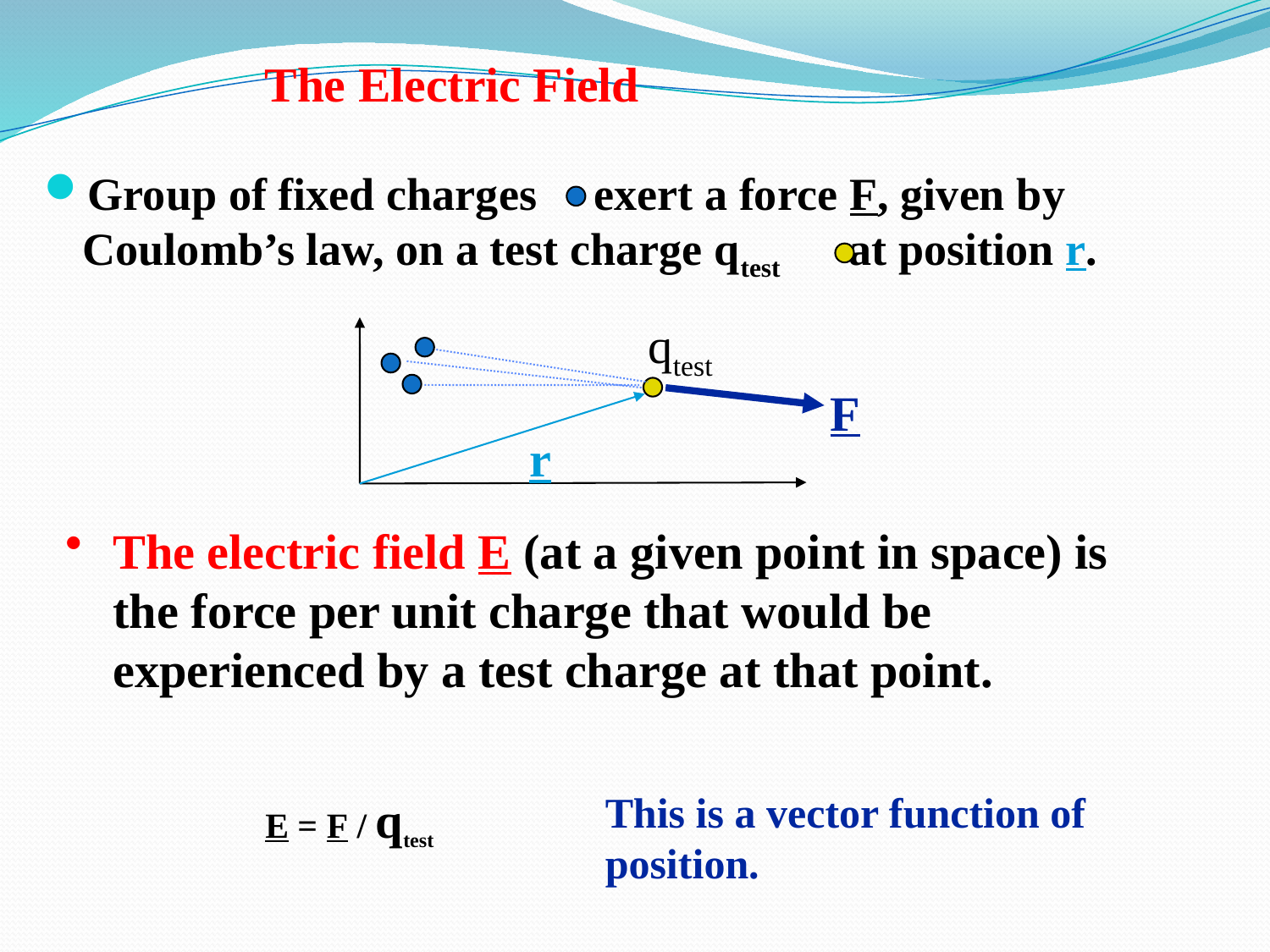

# The Electric Field
Group of fixed charges     exert a force F, given by Coulomb’s law, on a test charge qtest      at position r.

qtest

F

r

The electric field E (at a given point in space) is the force per unit charge that would be experienced by a test charge at that point.
This is a vector function of position.
E = F / qtest